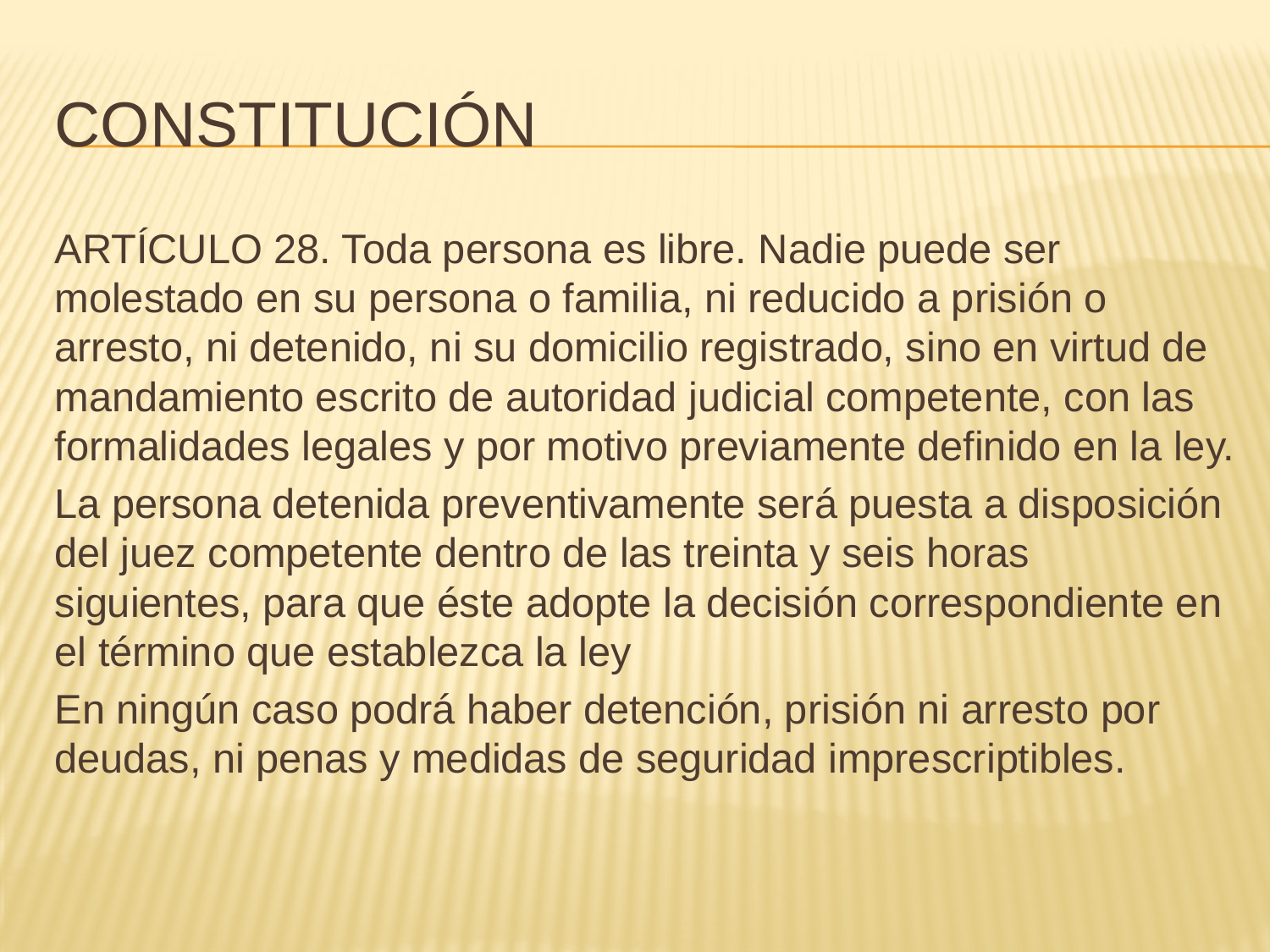

# constitución
ARTÍCULO 28. Toda persona es libre. Nadie puede ser molestado en su persona o familia, ni reducido a prisión o arresto, ni detenido, ni su domicilio registrado, sino en virtud de mandamiento escrito de autoridad judicial competente, con las formalidades legales y por motivo previamente definido en la ley.
La persona detenida preventivamente será puesta a disposición del juez competente dentro de las treinta y seis horas siguientes, para que éste adopte la decisión correspondiente en el término que establezca la ley
En ningún caso podrá haber detención, prisión ni arresto por deudas, ni penas y medidas de seguridad imprescriptibles.